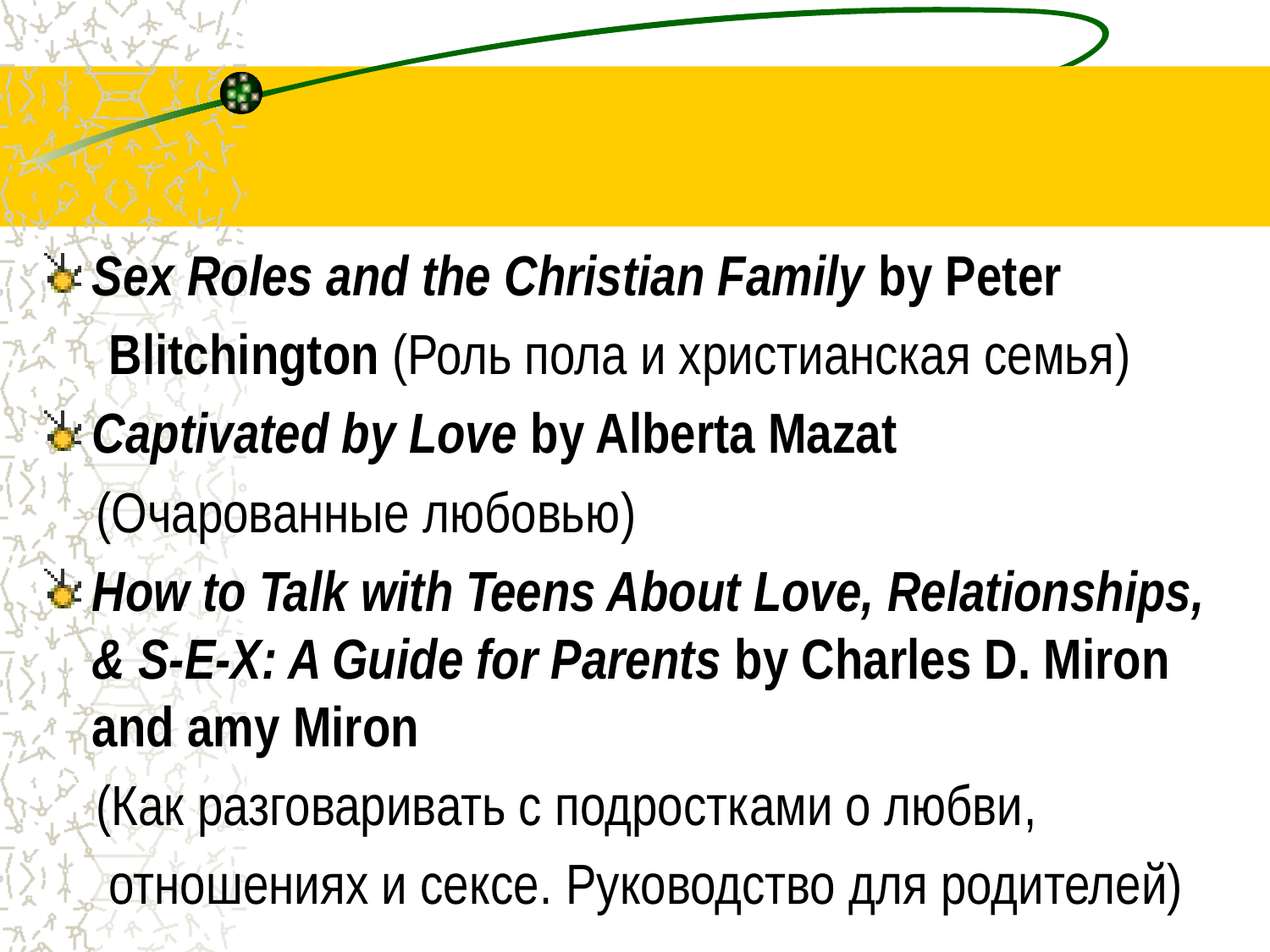

#
Sex Roles and the Christian Family by Peter
     Blitchington (Роль пола и христианская семья)
Captivated by Love by Alberta Mazat
    (Очарованные любовью)
How to Talk with Teens About Love, Relationships, & S-E-X: A Guide for Parents by Charles D. Miron and amy Miron
    (Как разговаривать с подростками о любви,
     отношениях и сексе. Руководство для родителей)